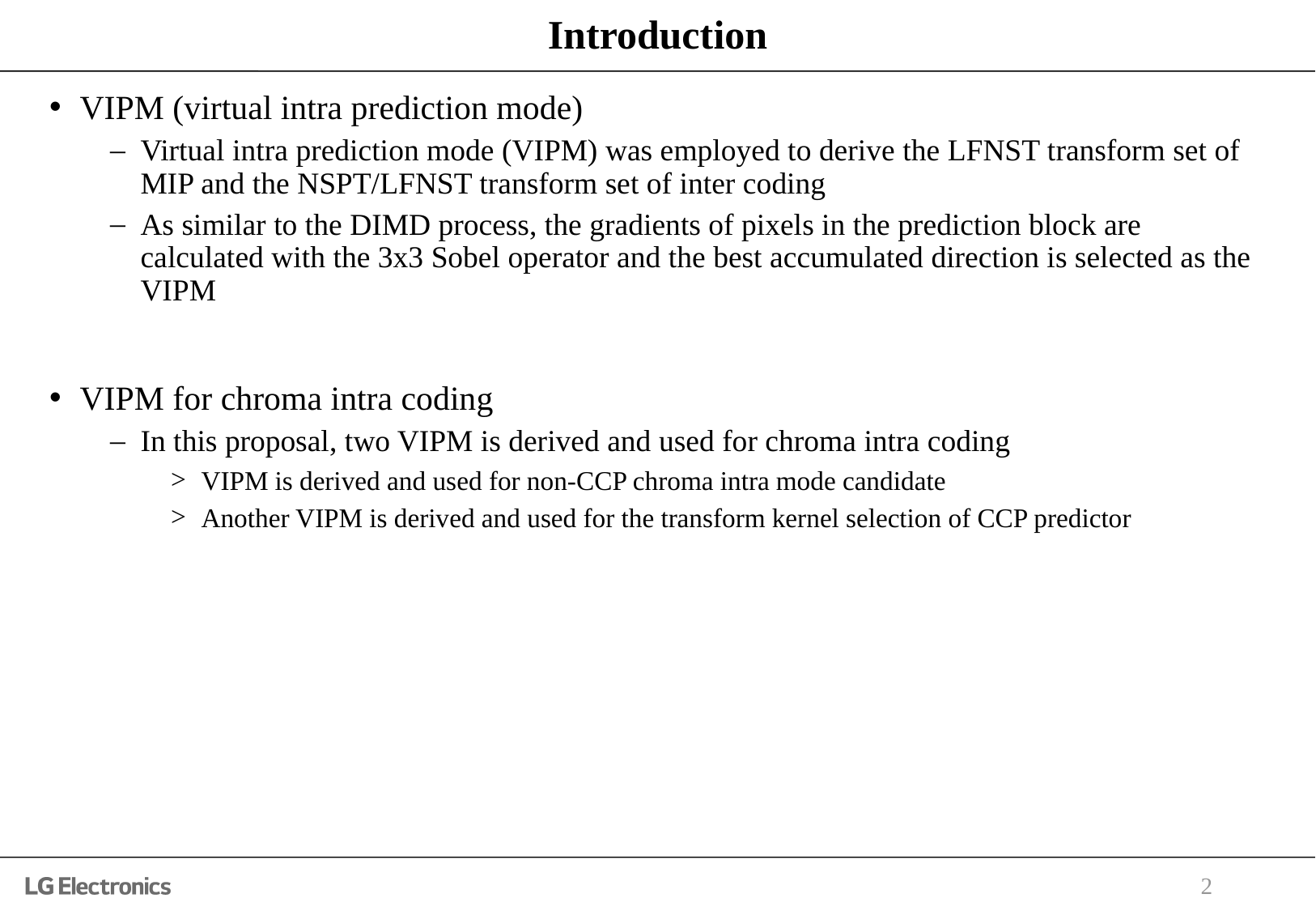

# Introduction
VIPM (virtual intra prediction mode)
Virtual intra prediction mode (VIPM) was employed to derive the LFNST transform set of MIP and the NSPT/LFNST transform set of inter coding
As similar to the DIMD process, the gradients of pixels in the prediction block are calculated with the 3x3 Sobel operator and the best accumulated direction is selected as the VIPM

VIPM for chroma intra coding
In this proposal, two VIPM is derived and used for chroma intra coding
VIPM is derived and used for non-CCP chroma intra mode candidate
Another VIPM is derived and used for the transform kernel selection of CCP predictor

2